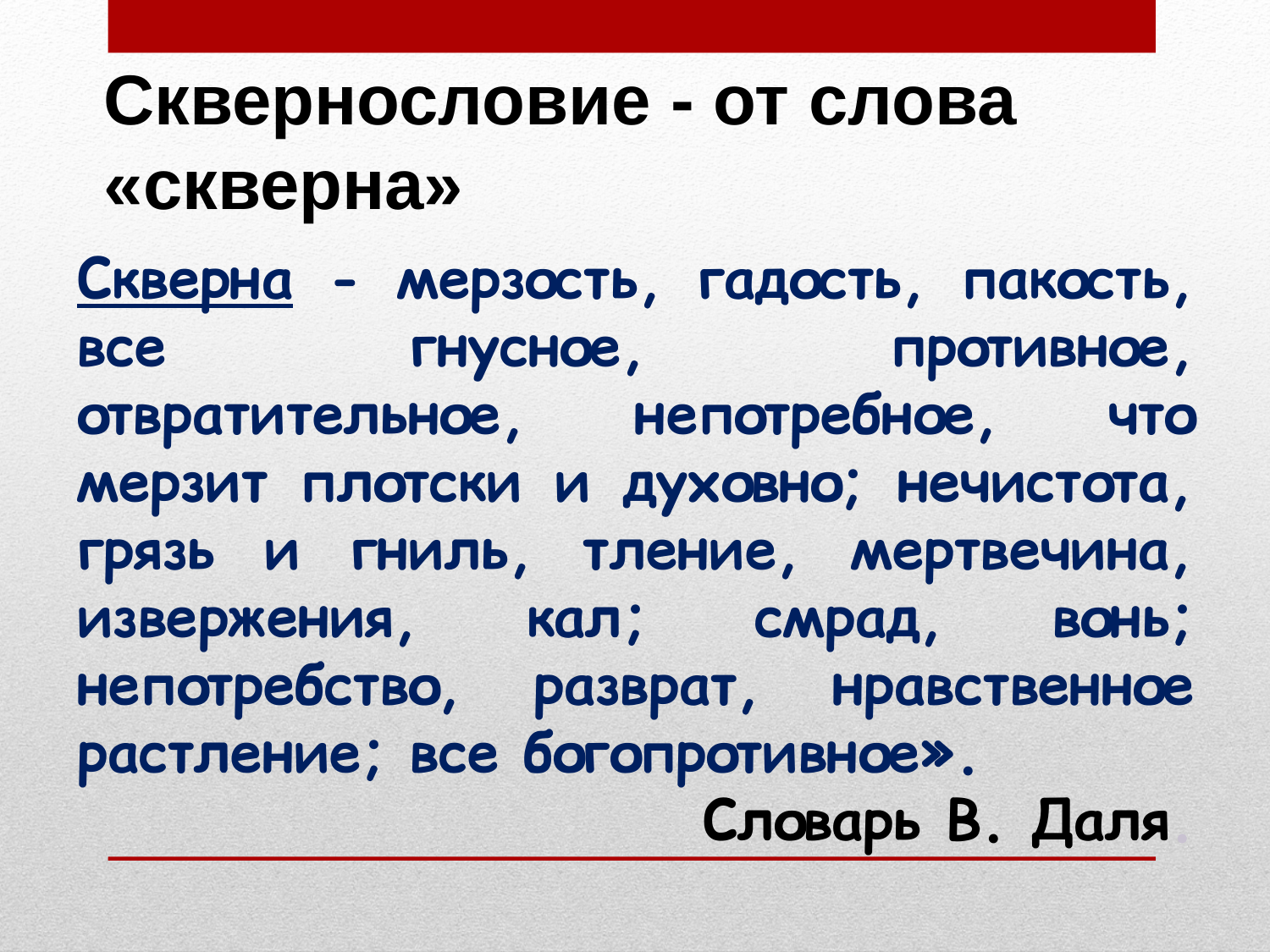

# Сквернословие - от слова «скверна»
Скверна - мерзость, гадость, пакость, все гнусное, противное, отвратительное, непотребное, что мерзит плотски и духовно; нечистота, грязь и гниль, тление, мертвечина, извержения, кал; смрад, вонь; непотребство, разврат, нравственное растление; все богопротивное».
Словарь В. Даля.